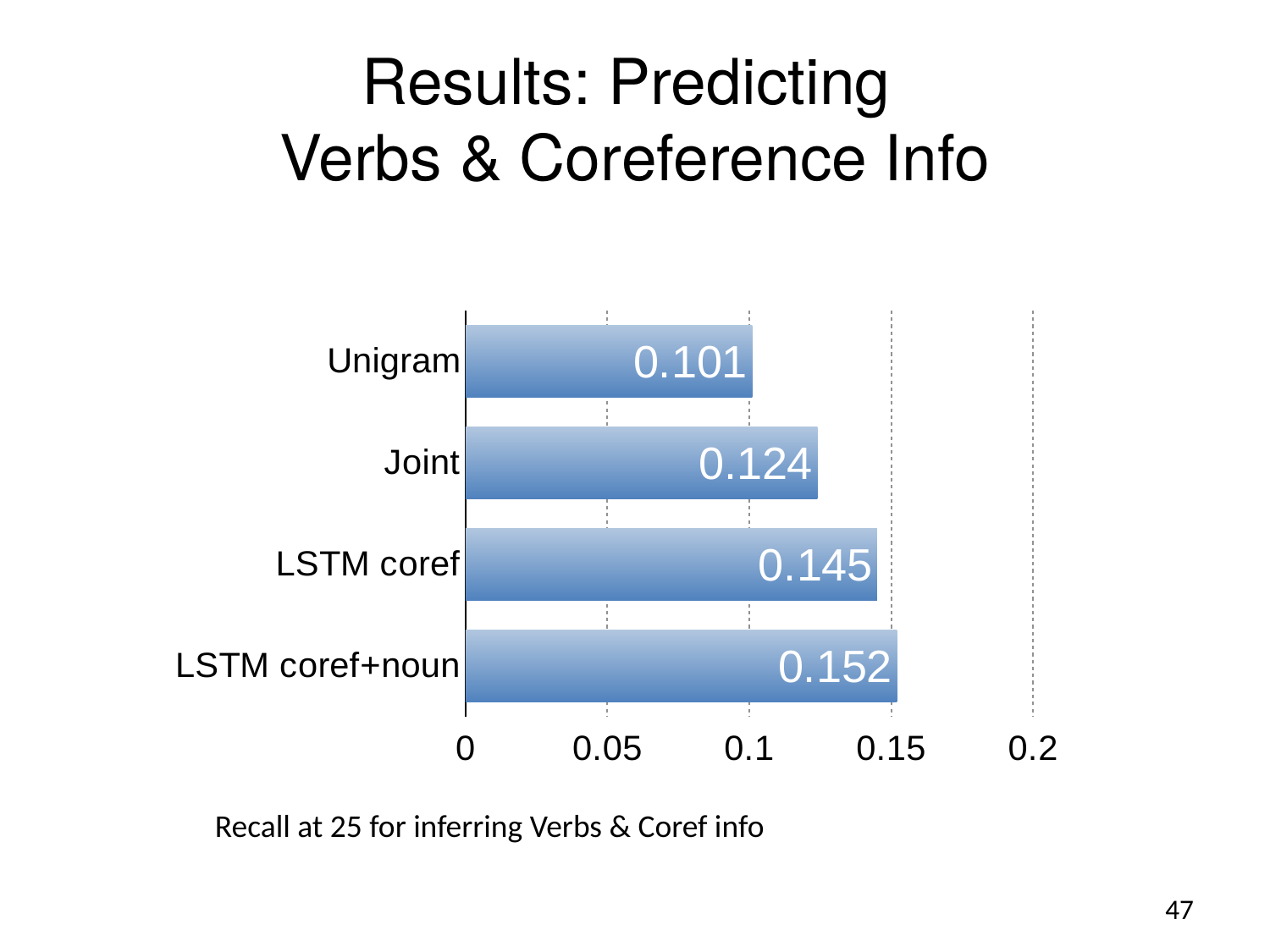

# Results: Predicting
Verbs & Coreference Info

### Chart

| Category | R25 |
|---|---|
| Unigram | 0.101 |
| Joint | 0.124 |
| LSTM coref | 0.145 |
| LSTM coref+noun | 0.152 |
Recall at 25 for inferring Verbs & Coref info
47